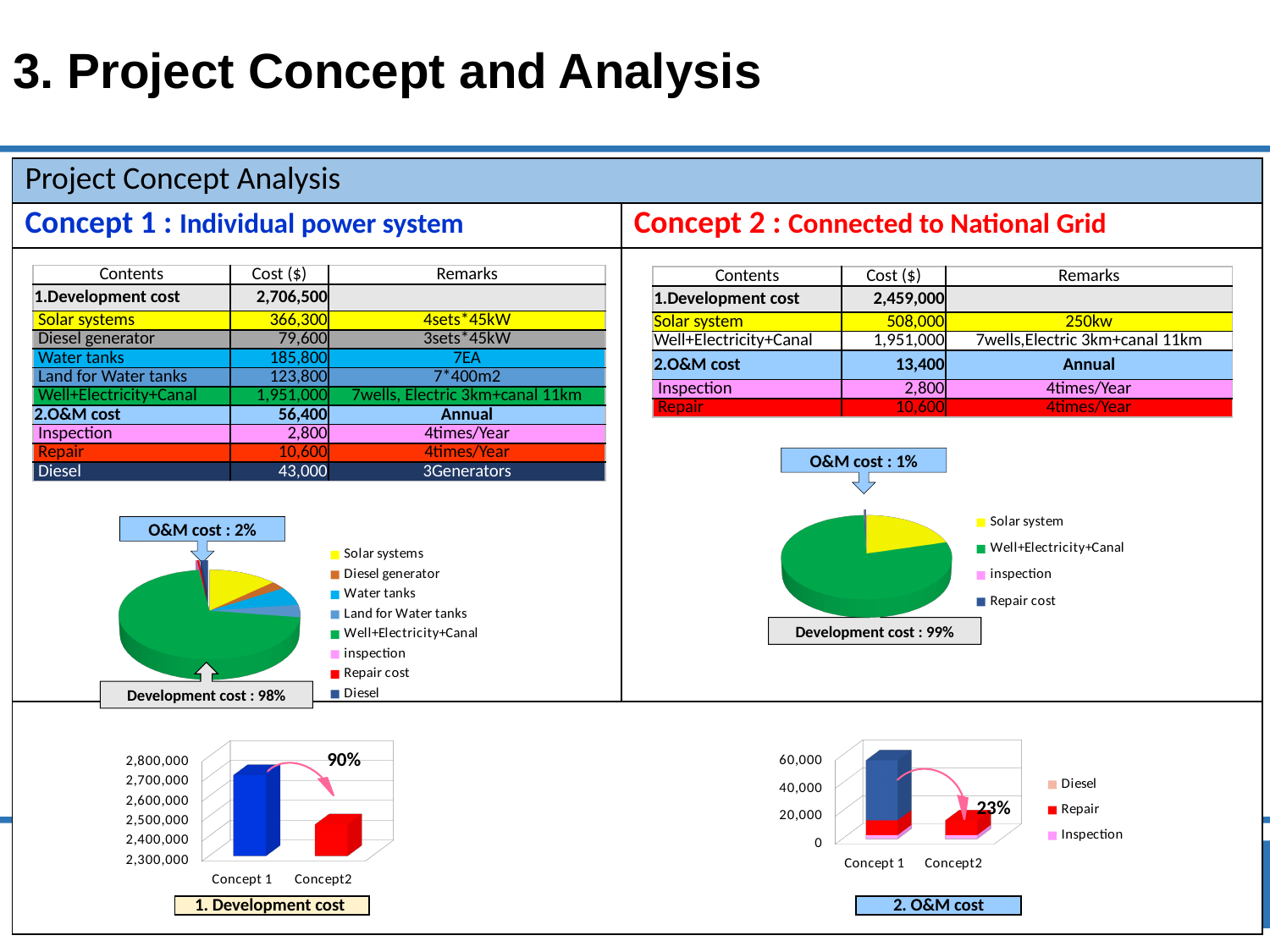

# 3. Project Concept and Analysis
| Project Concept Analysis |  |
| --- | --- |
| Concept 1 : Individual power system | Concept 2 : Connected to National Grid |
|  |  |
|  |  |
| Contents | Cost ($) | Remarks |
| --- | --- | --- |
| 1.Development cost | 2,706,500 |  |
| Solar systems | 366,300 | 4sets\*45kW |
| Diesel generator | 79,600 | 3sets\*45kW |
| Water tanks | 185,800 | 7EA |
| Land for Water tanks | 123,800 | 7\*400m2 |
| Well+Electricity+Canal | 1,951,000 | 7wells, Electric 3km+canal 11km |
| 2.O&M cost | 56,400 | Annual |
| Inspection | 2,800 | 4times/Year |
| Repair | 10,600 | 4times/Year |
| Diesel | 43,000 | 3Generators |
| Contents | Cost ($) | Remarks |
| --- | --- | --- |
| 1.Development cost | 2,459,000 |  |
| Solar system | 508,000 | 250kw |
| Well+Electricity+Canal | 1,951,000 | 7wells,Electric 3km+canal 11km |
| 2.O&M cost | 13,400 | Annual |
| Inspection | 2,800 | 4times/Year |
| Repair | 10,600 | 4times/Year |
O&M cost : 1%

[unsupported chart]

O&M cost : 2%

[unsupported chart]

Development cost : 99%
Development cost : 98%

[unsupported chart]

[unsupported chart]

90%

23%
7
| 1. Development cost |
| --- |
| 2. O&M cost |
| --- |